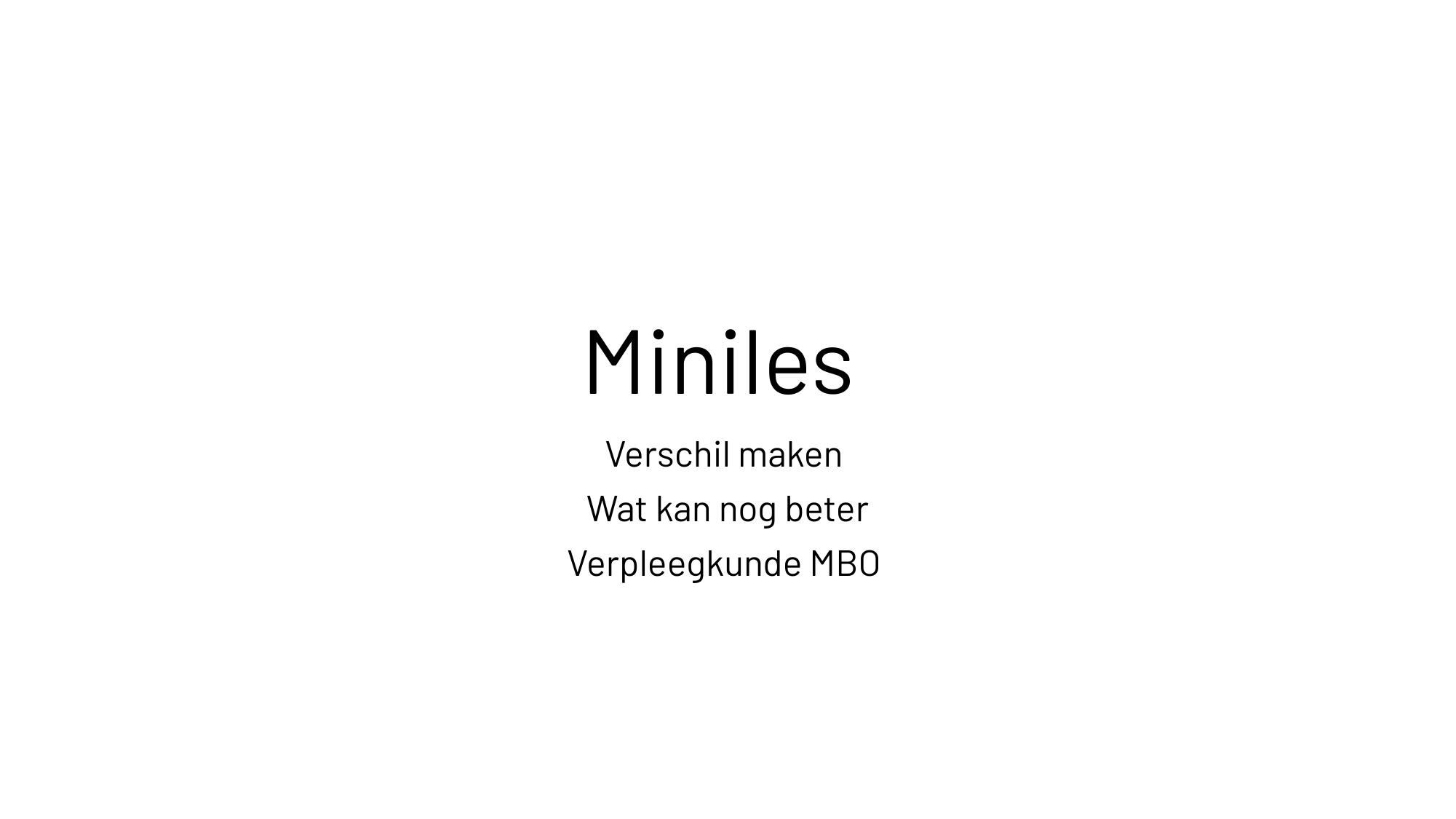

# Miniles
Verschil maken
Wat kan nog beter
Verpleegkunde MBO